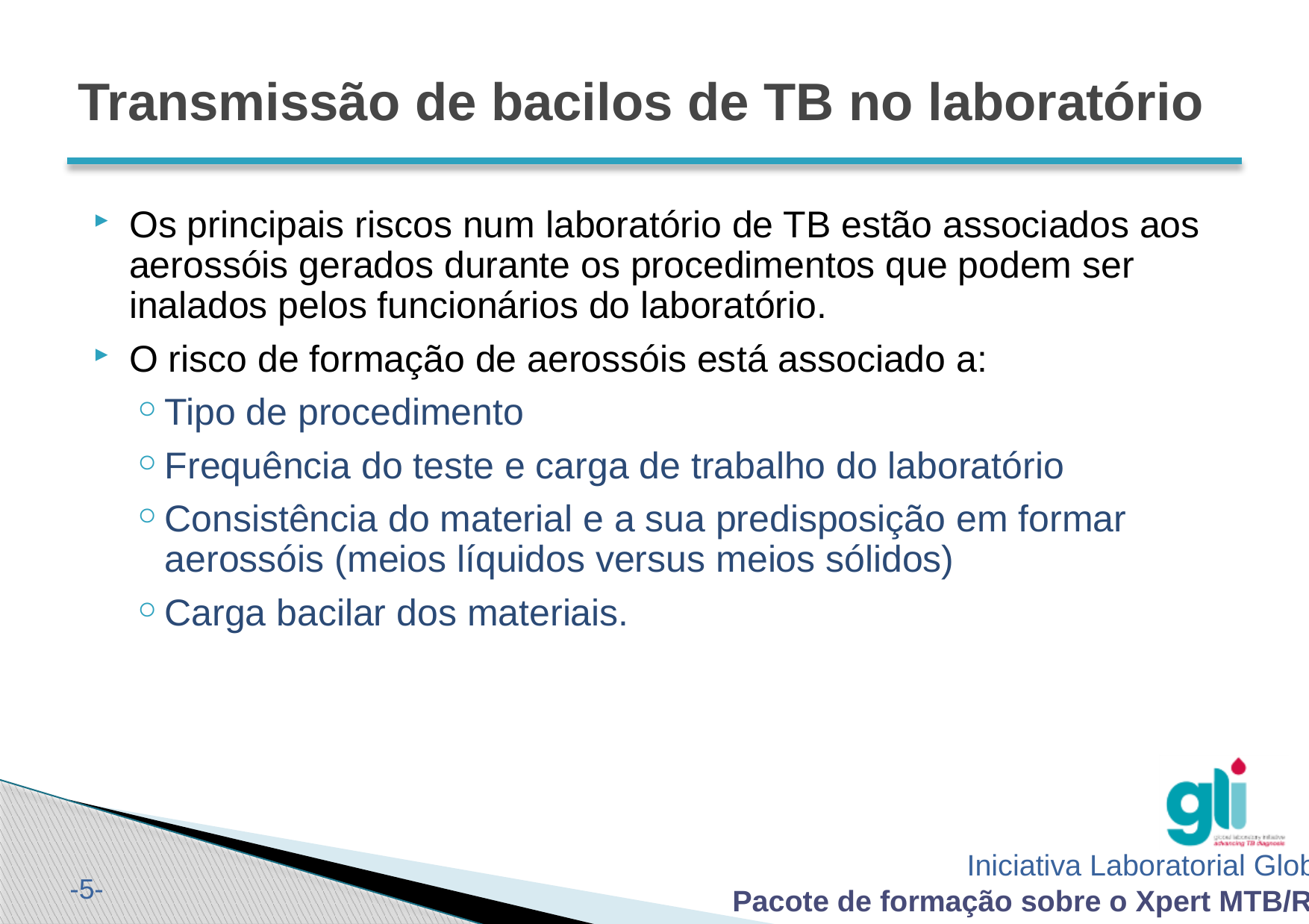

# Transmissão de bacilos de TB no laboratório
Os principais riscos num laboratório de TB estão associados aos aerossóis gerados durante os procedimentos que podem ser inalados pelos funcionários do laboratório.
O risco de formação de aerossóis está associado a:
Tipo de procedimento
Frequência do teste e carga de trabalho do laboratório
Consistência do material e a sua predisposição em formar aerossóis (meios líquidos versus meios sólidos)
Carga bacilar dos materiais.